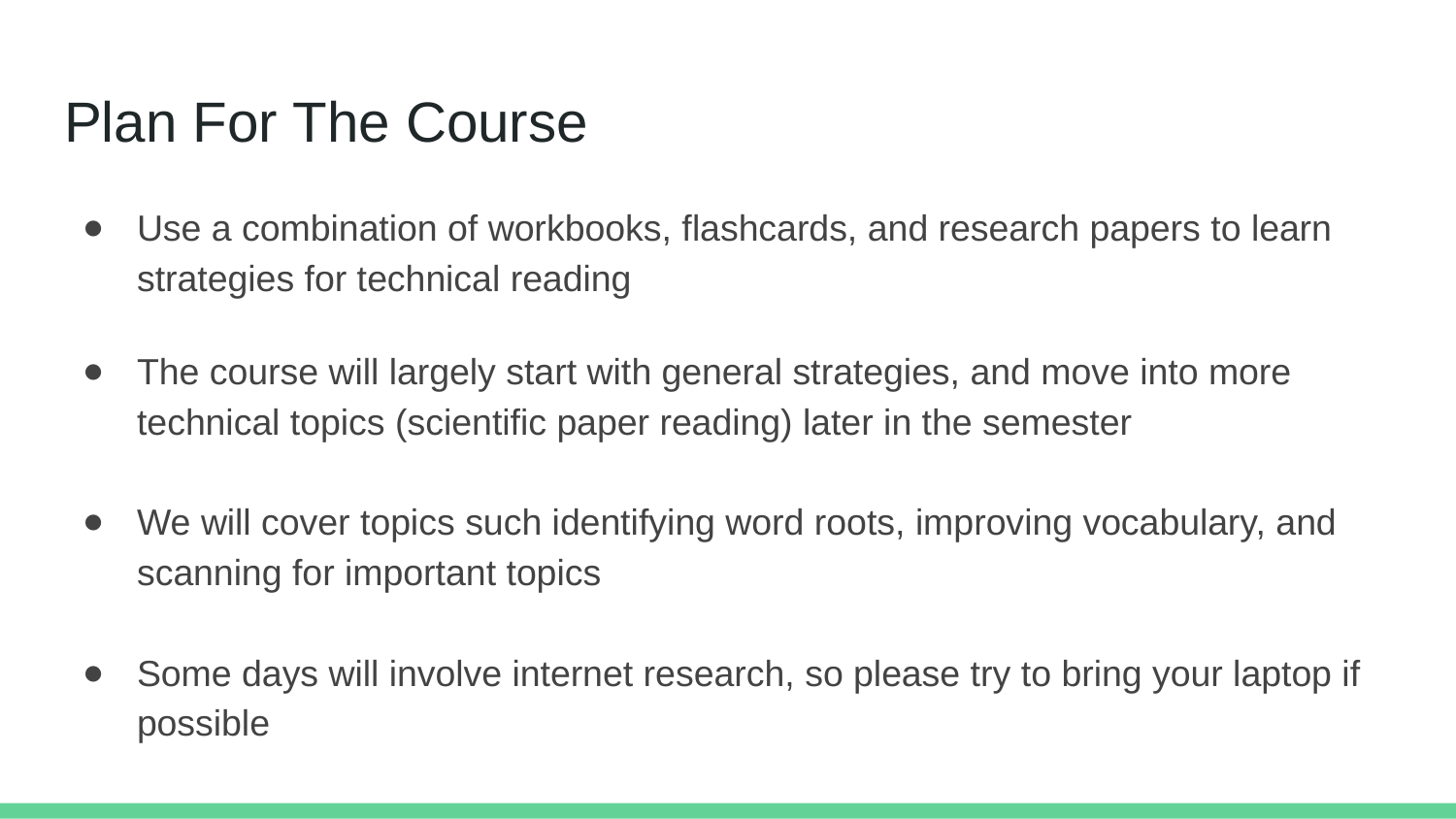

# Plan For The Course
Use a combination of workbooks, flashcards, and research papers to learn strategies for technical reading
The course will largely start with general strategies, and move into more technical topics (scientific paper reading) later in the semester
We will cover topics such identifying word roots, improving vocabulary, and scanning for important topics
Some days will involve internet research, so please try to bring your laptop if possible